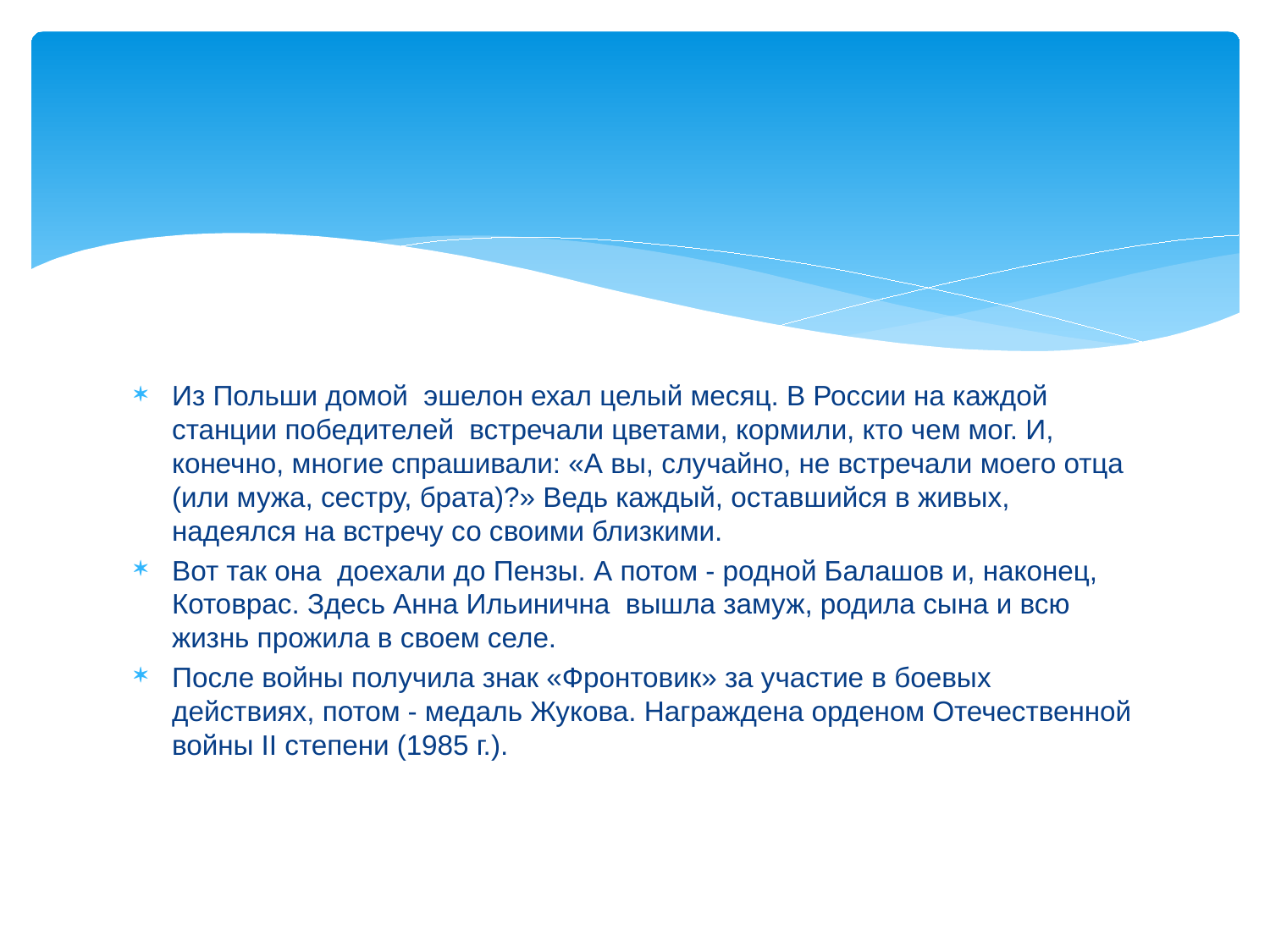

#
Из Польши домой  эшелон ехал целый месяц. В России на каждой станции победителей  встречали цветами, кормили, кто чем мог. И, конечно, многие спрашивали: «А вы, случайно, не встречали моего отца (или мужа, сестру, брата)?» Ведь каждый, оставшийся в живых, надеялся на встречу со своими близкими.
Вот так она  доехали до Пензы. А потом - родной Балашов и, наконец, Котоврас. Здесь Анна Ильинична  вышла замуж, родила сына и всю жизнь прожила в своем селе.
После войны получила знак «Фронтовик» за участие в боевых действиях, потом - медаль Жукова. Награждена орденом Отечественной войны II степени (1985 г.).